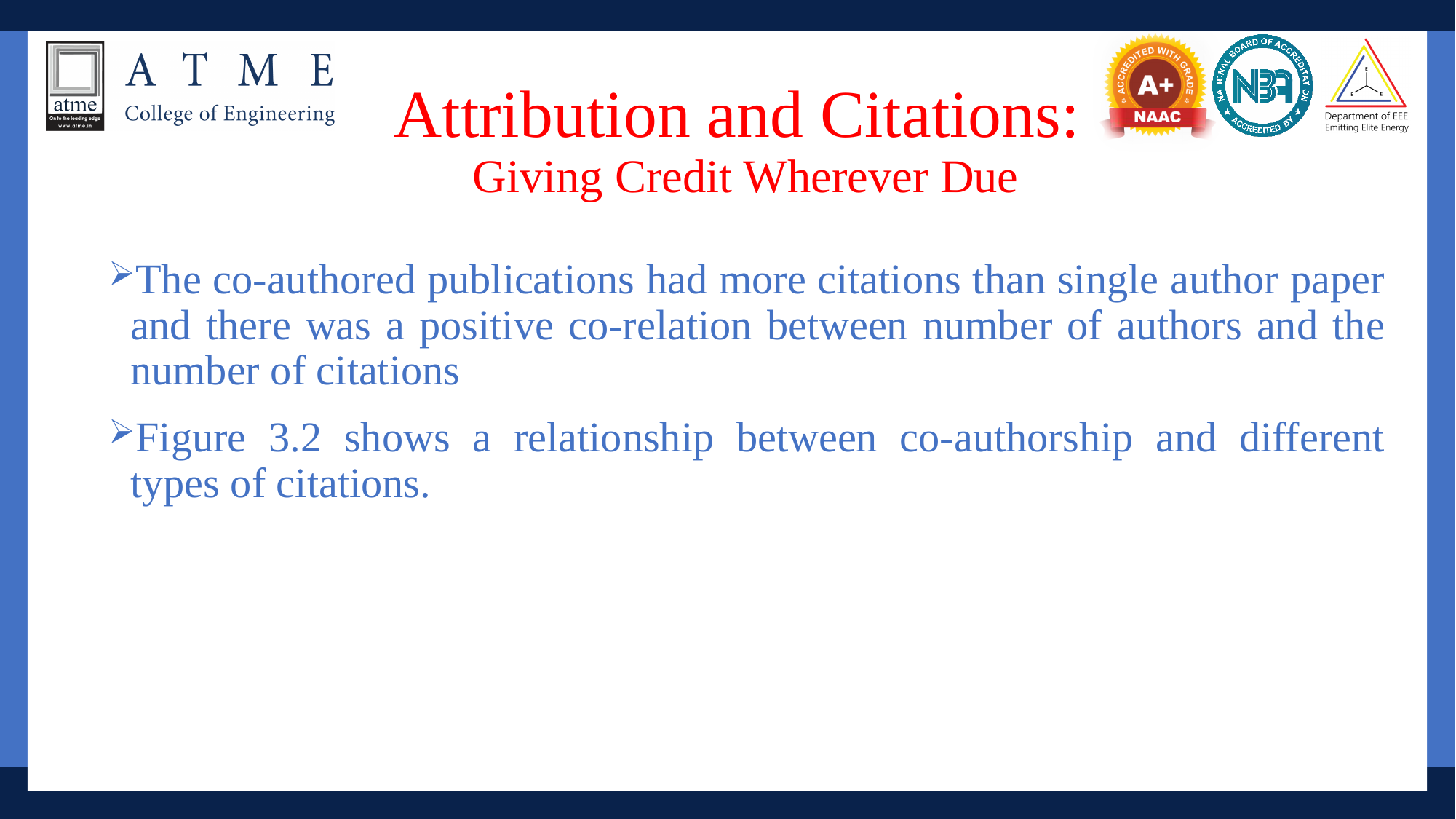

# Attribution and Citations: Giving Credit Wherever Due
The co-authored publications had more citations than single author paper and there was a positive co-relation between number of authors and the number of citations
Figure 3.2 shows a relationship between co-authorship and different types of citations.